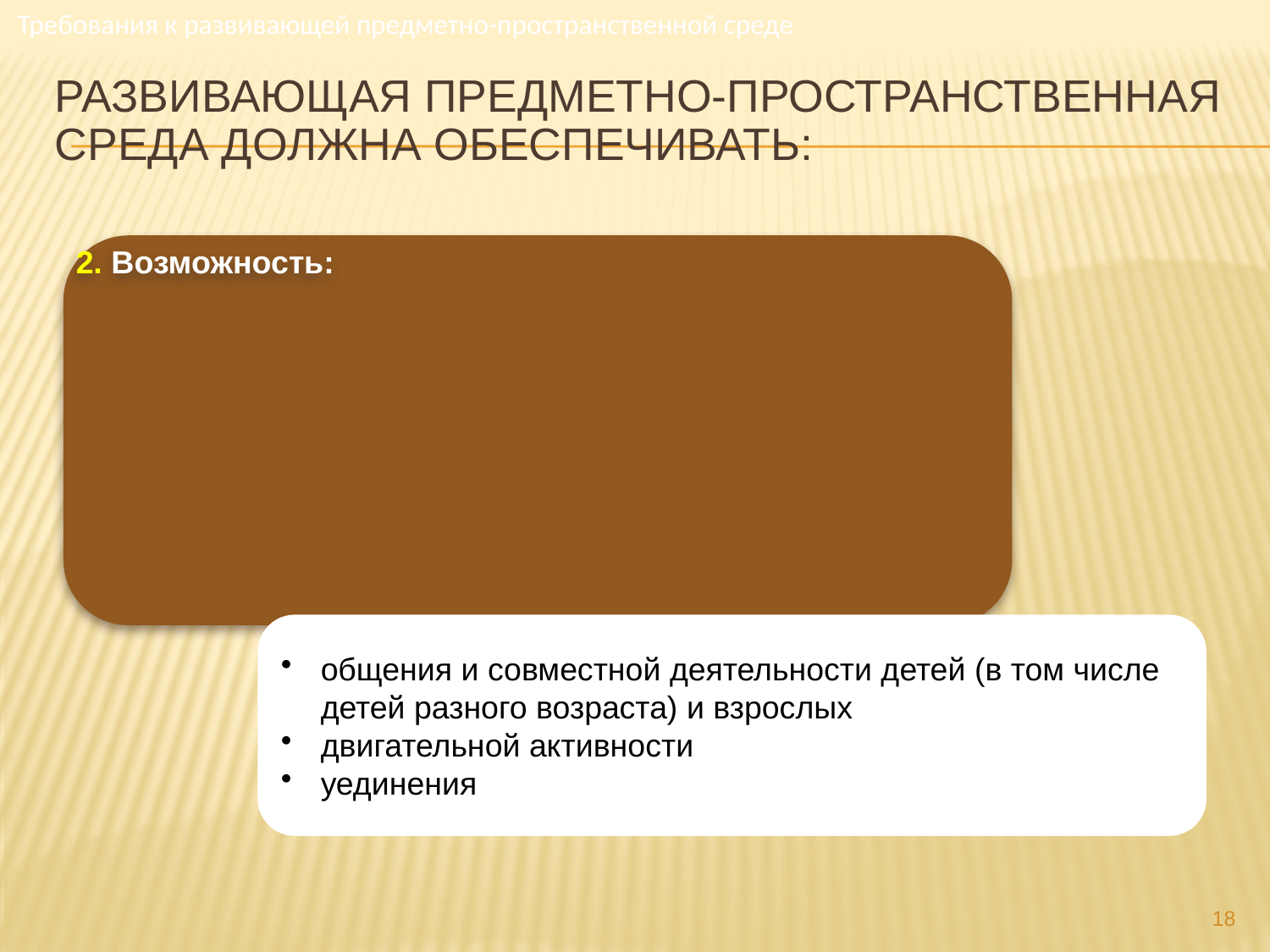

Требования к развивающей предметно-пространственной среде
# Развивающая предметно-пространственная среда должна обеспечивать:
2. Возможность:
общения и совместной деятельности детей (в том числе детей разного возраста) и взрослых
двигательной активности
уединения
18